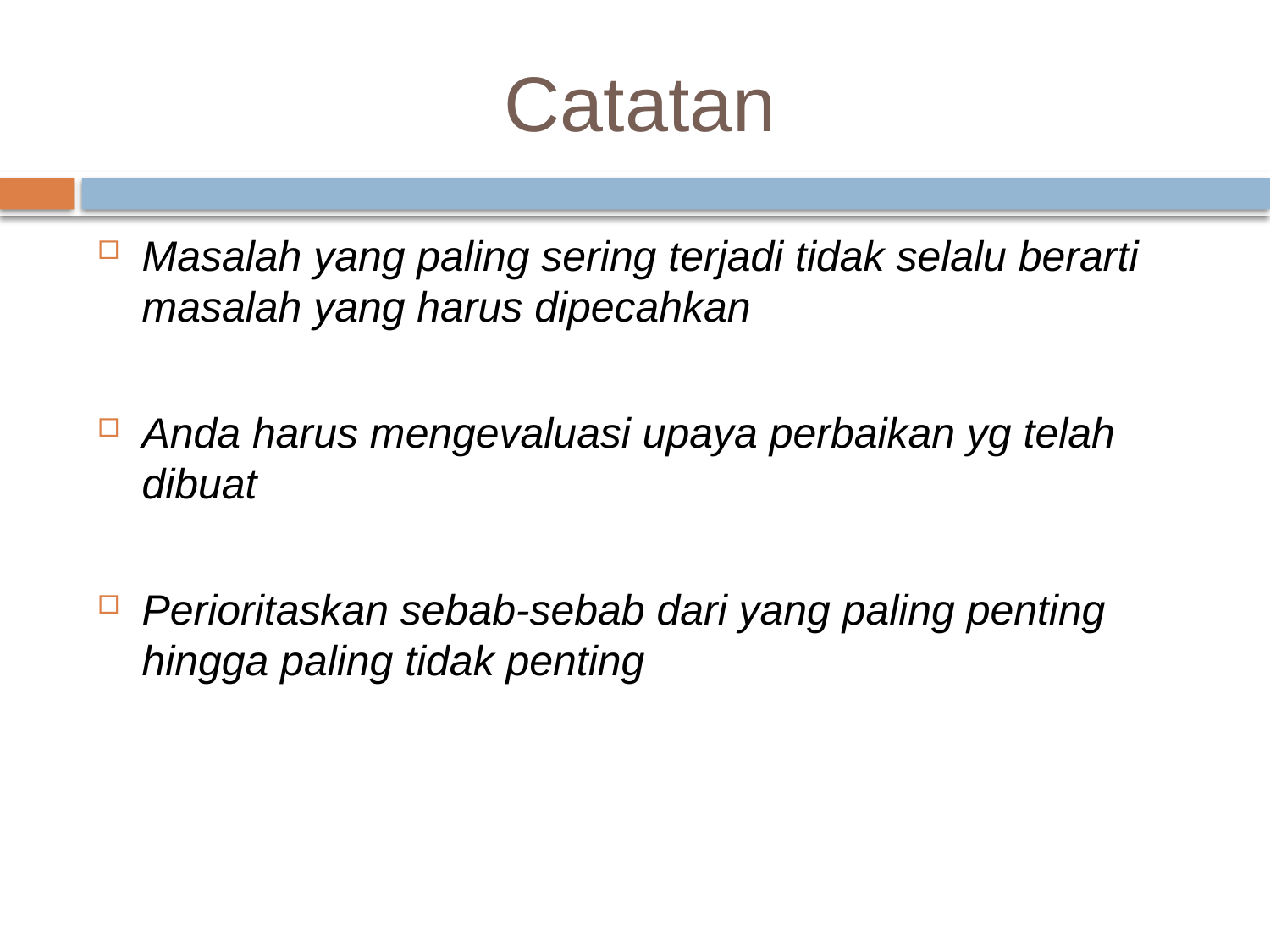

# Catatan
Masalah yang paling sering terjadi tidak selalu berarti masalah yang harus dipecahkan

Anda harus mengevaluasi upaya perbaikan yg telah dibuat

Perioritaskan sebab-sebab dari yang paling penting hingga paling tidak penting